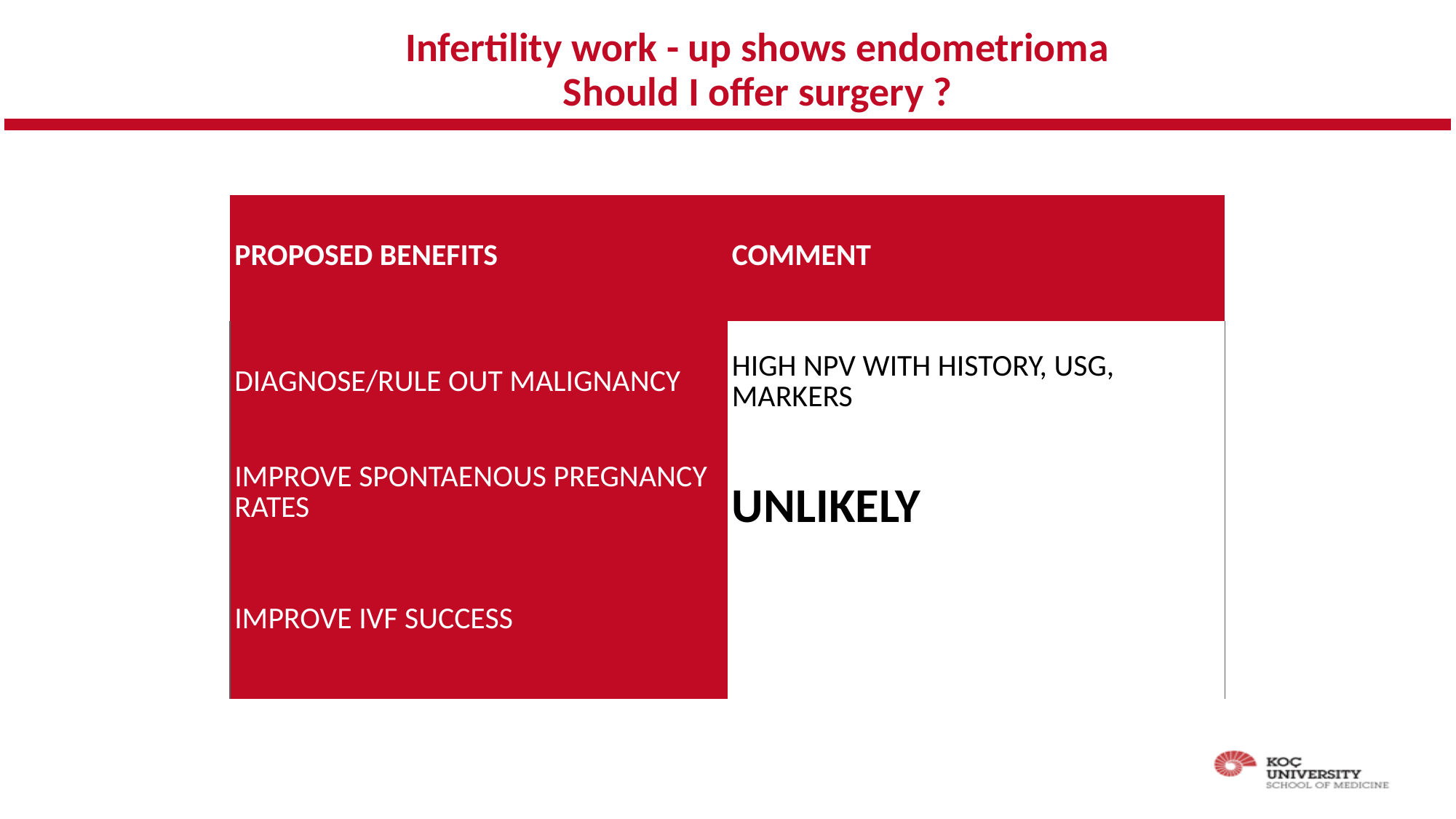

# Infertility work - up shows endometrioma
Should I offer surgery ?
| PROPOSED BENEFITS | COMMENT |
| --- | --- |
| DIAGNOSE/RULE OUT MALIGNANCY | HIGH NPV WITH HISTORY, USG, MARKERS |
| IMPROVE SPONTAENOUS PREGNANCY RATES | UNLIKELY |
| IMPROVE IVF SUCCESS |  |